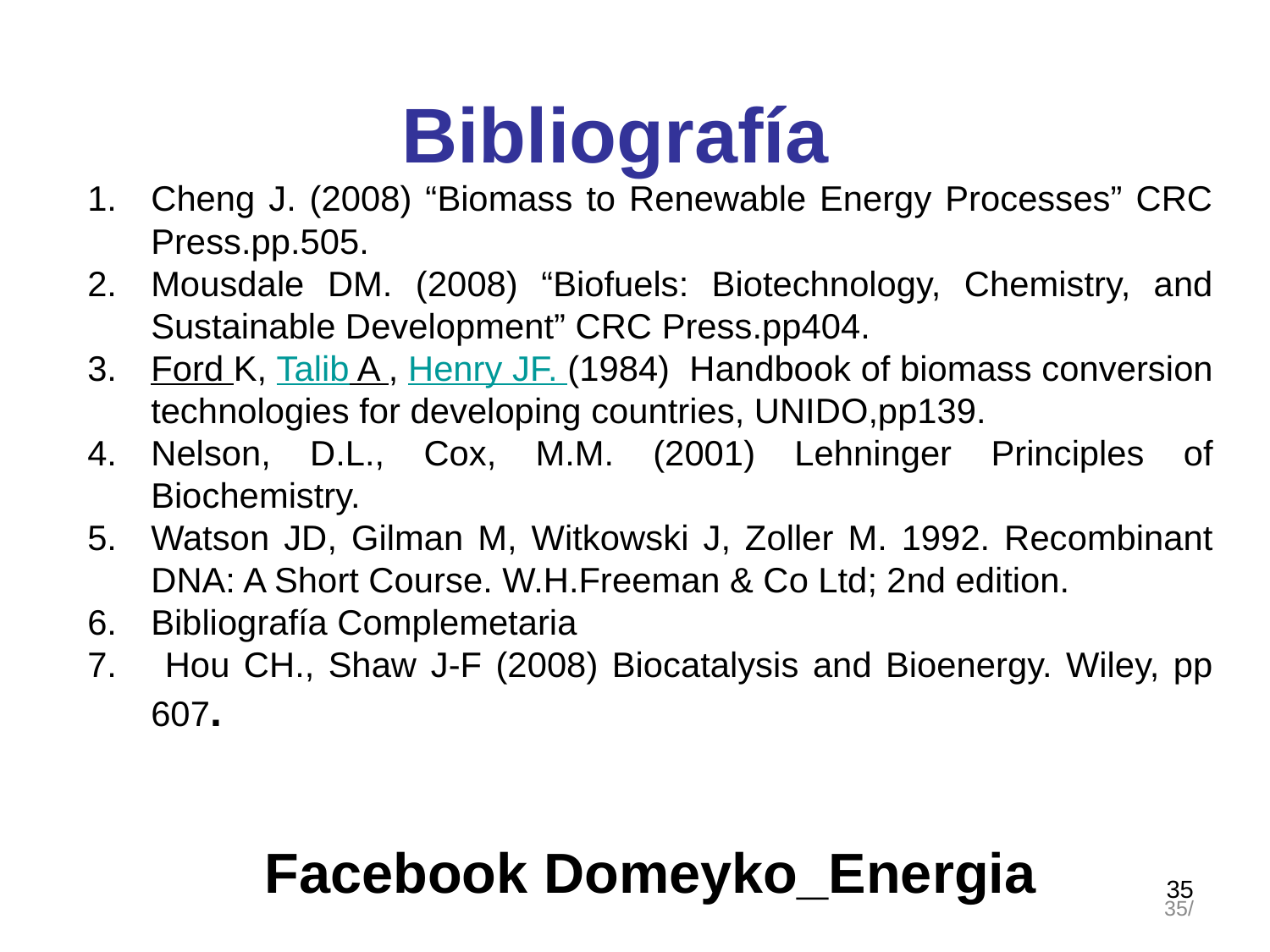

Bibliografía
Cheng J. (2008) “Biomass to Renewable Energy Processes” CRC Press.pp.505.
Mousdale DM. (2008) “Biofuels: Biotechnology, Chemistry, and Sustainable Development” CRC Press.pp404.
Ford K, Talib A , Henry JF. (1984)  Handbook of biomass conversion technologies for developing countries, UNIDO,pp139.
Nelson, D.L., Cox, M.M. (2001) Lehninger Principles of Biochemistry.
Watson JD, Gilman M, Witkowski J, Zoller M. 1992. Recombinant DNA: A Short Course. W.H.Freeman & Co Ltd; 2nd edition.
Bibliografía Complemetaria
 Hou CH., Shaw J-F (2008) Biocatalysis and Bioenergy. Wiley, pp 607.

Facebook Domeyko_Energia
35
35/